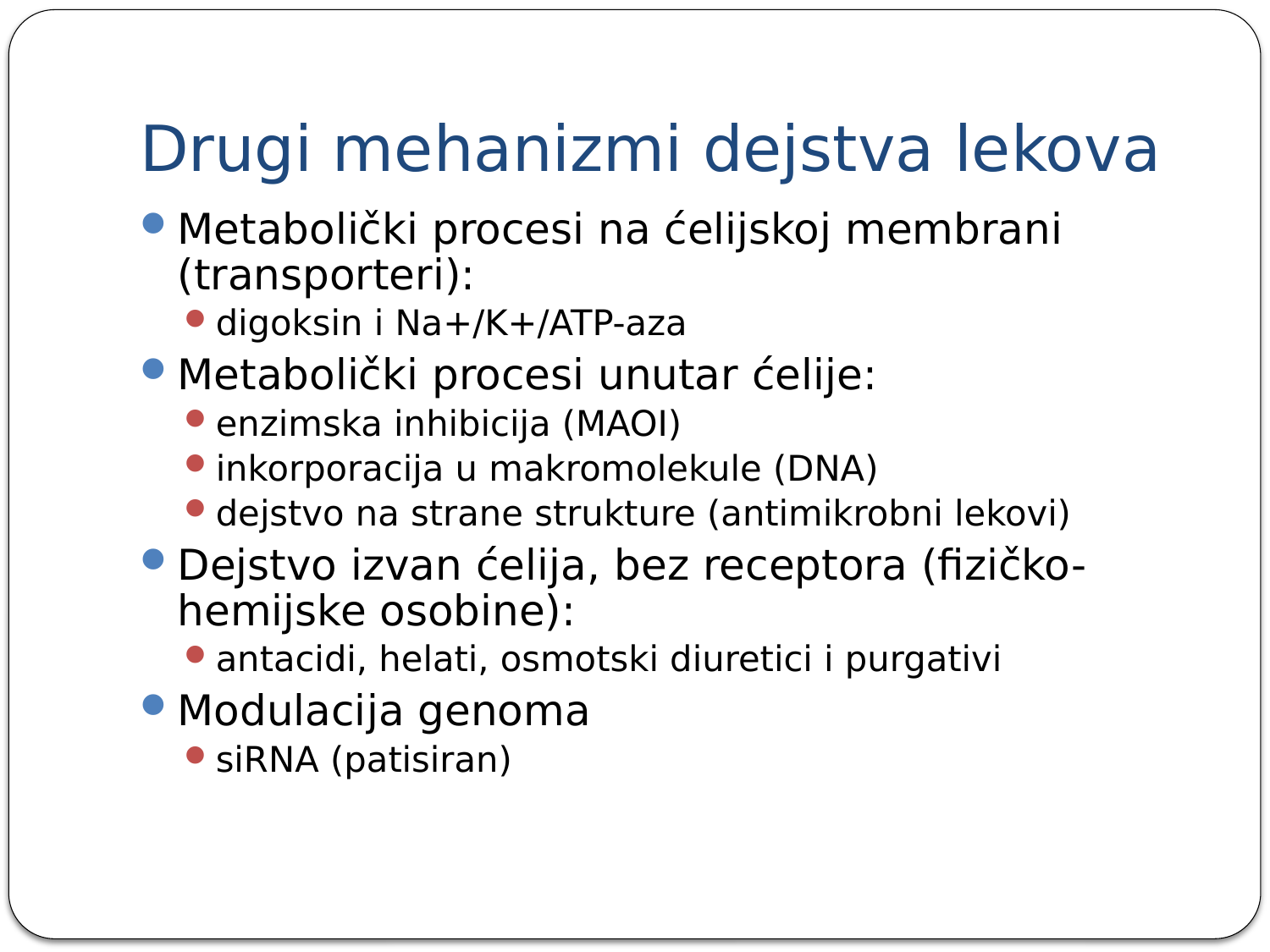

# Drugi mehanizmi dejstva lekova
Metabolički procesi na ćelijskoj membrani (transporteri):
digoksin i Na+/K+/ATP-aza
Metabolički procesi unutar ćelije:
enzimska inhibicija (MAOI)
inkorporacija u makromolekule (DNA)
dejstvo na strane strukture (antimikrobni lekovi)
Dejstvo izvan ćelija, bez receptora (fizičko-hemijske osobine):
antacidi, helati, osmotski diuretici i purgativi
Modulacija genoma
siRNA (patisiran)